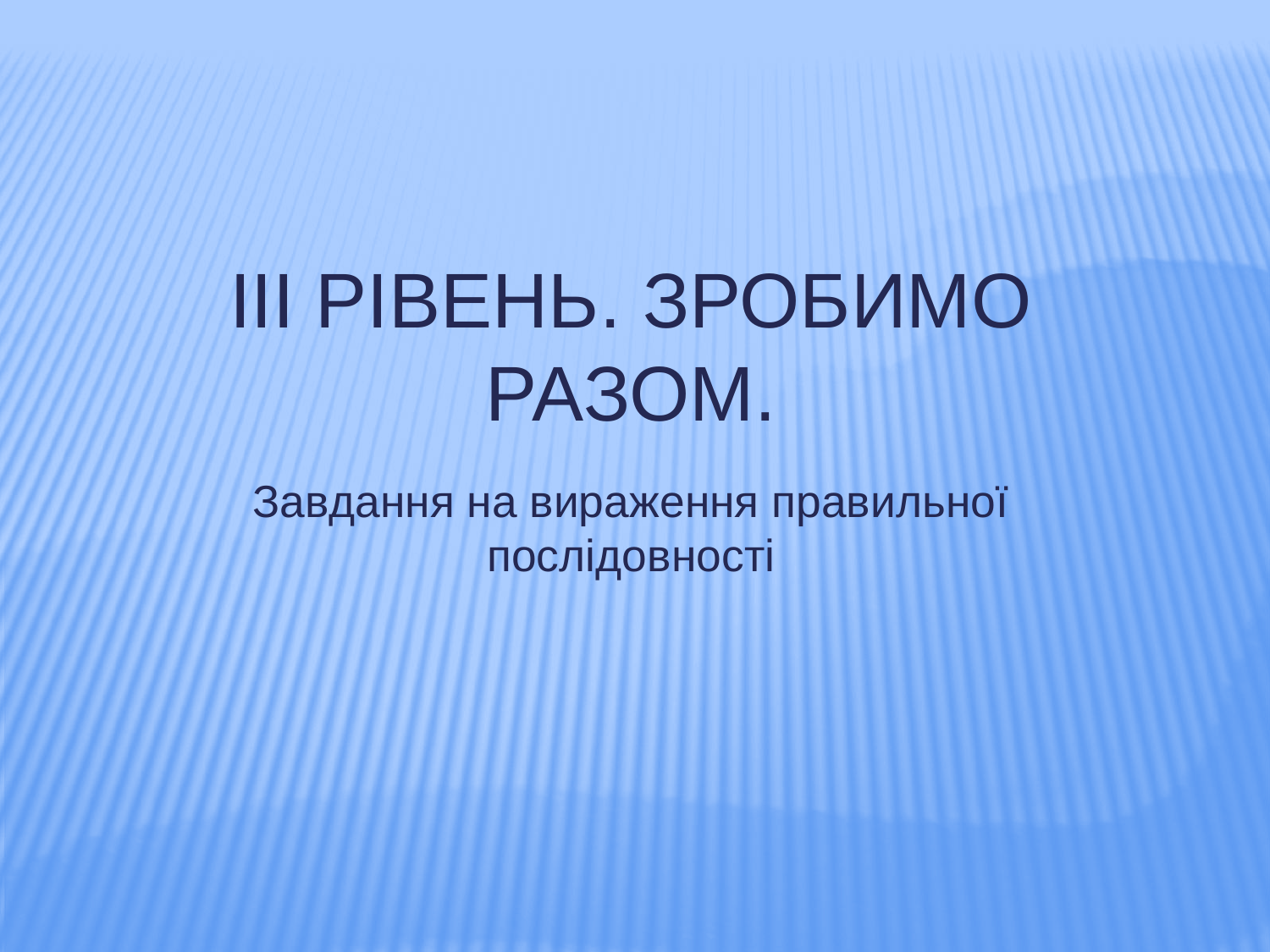

ІІІ рівень. Зробимо разом.
Завдання на вираження правильної послідовності